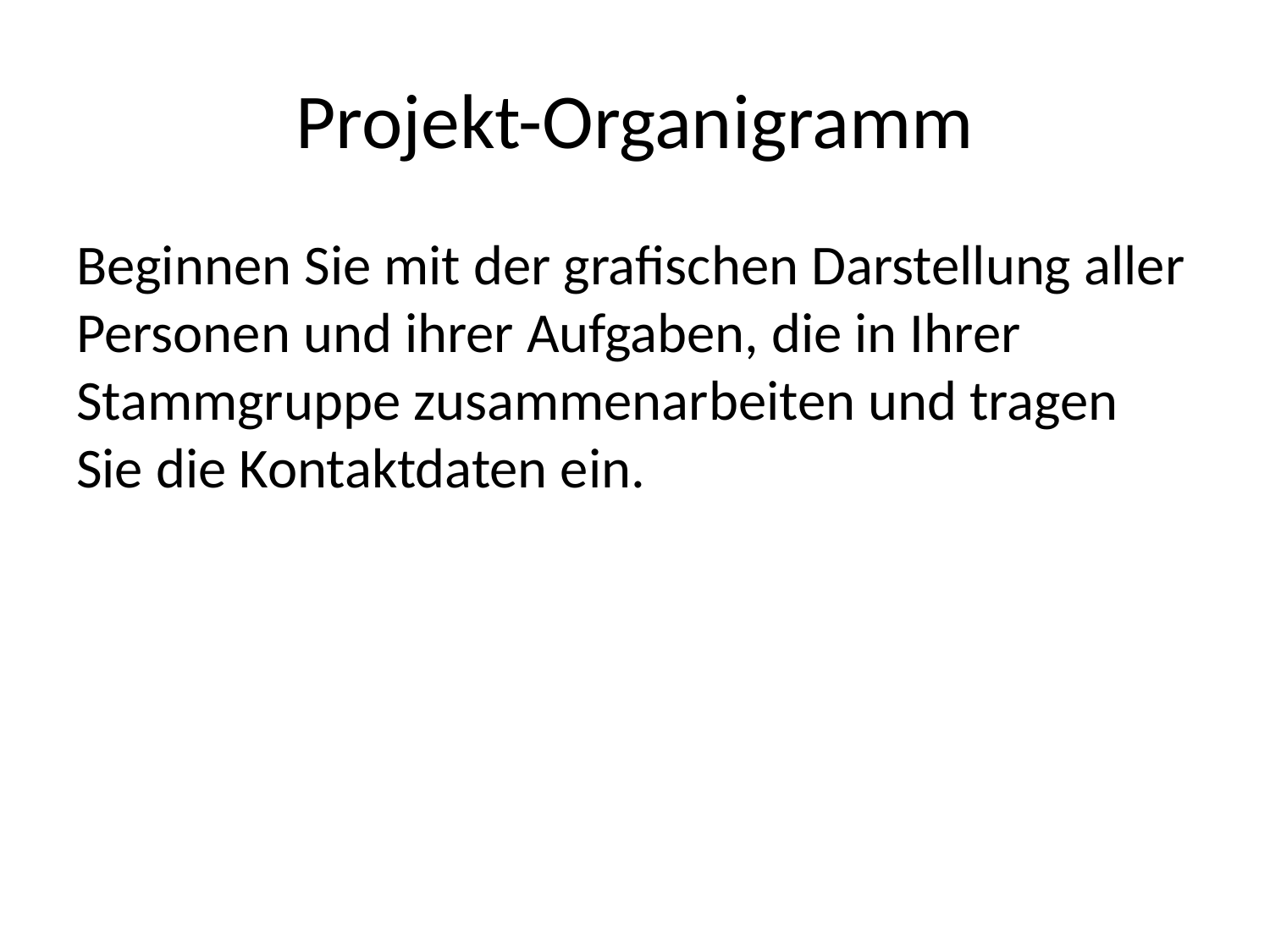

# Projekt-Organigramm
Beginnen Sie mit der grafischen Darstellung aller Personen und ihrer Aufgaben, die in Ihrer Stammgruppe zusammenarbeiten und tragen Sie die Kontaktdaten ein.